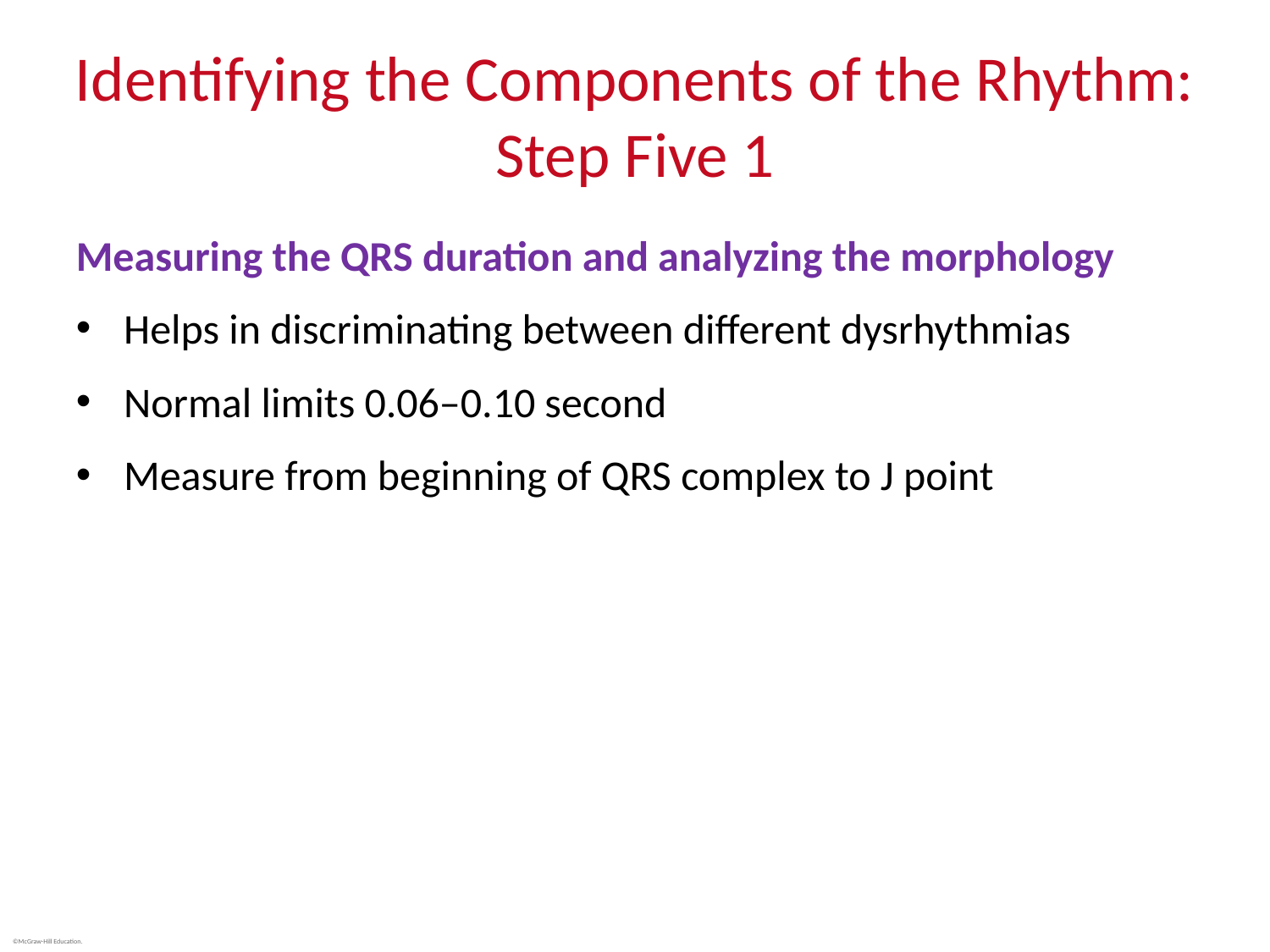

# Identifying the Components of the Rhythm: Step Five 1
Measuring the QRS duration and analyzing the morphology
Helps in discriminating between different dysrhythmias
Normal limits 0.06‒0.10 second
Measure from beginning of QRS complex to J point